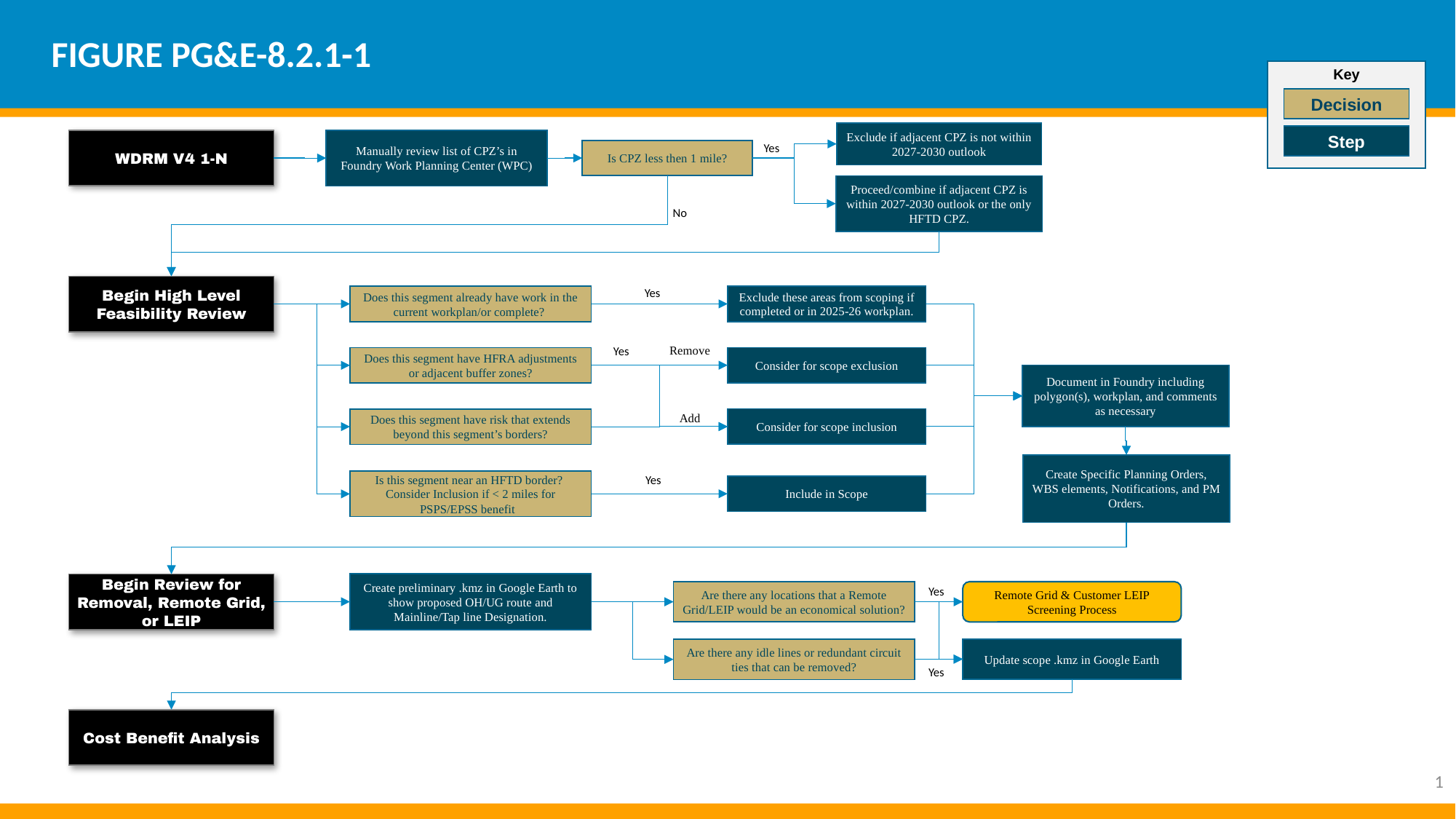

# FIGURE PG&E-8.2.1-1
Key

Decision
Step
Exclude if adjacent CPZ is not within 2027-2030 outlook
WDRM V4 1-N
Manually review list of CPZ’s in Foundry Work Planning Center (WPC)
Yes
Is CPZ less then 1 mile?
Proceed/combine if adjacent CPZ is within 2027-2030 outlook or the only HFTD CPZ.
No
Begin High Level Feasibility Review
Yes
Exclude these areas from scoping if completed or in 2025-26 workplan.
Does this segment already have work in the current workplan/or complete?
Remove
Yes
Consider for scope exclusion
Does this segment have HFRA adjustments or adjacent buffer zones?
Document in Foundry including polygon(s), workplan, and comments as necessary
Add
Consider for scope inclusion
Does this segment have risk that extends beyond this segment’s borders?
Create Specific Planning Orders, WBS elements, Notifications, and PM Orders.
Yes
Is this segment near an HFTD border?  Consider Inclusion if < 2 miles for PSPS/EPSS benefit
Include in Scope
Create preliminary .kmz in Google Earth to show proposed OH/UG route and Mainline/Tap line Designation.
Begin Review for Removal, Remote Grid, or LEIP
Yes
Are there any locations that a Remote Grid/LEIP would be an economical solution?
Remote Grid & Customer LEIP Screening Process
Update scope .kmz in Google Earth
Are there any idle lines or redundant circuit ties that can be removed?
Yes
Cost Benefit Analysis
1